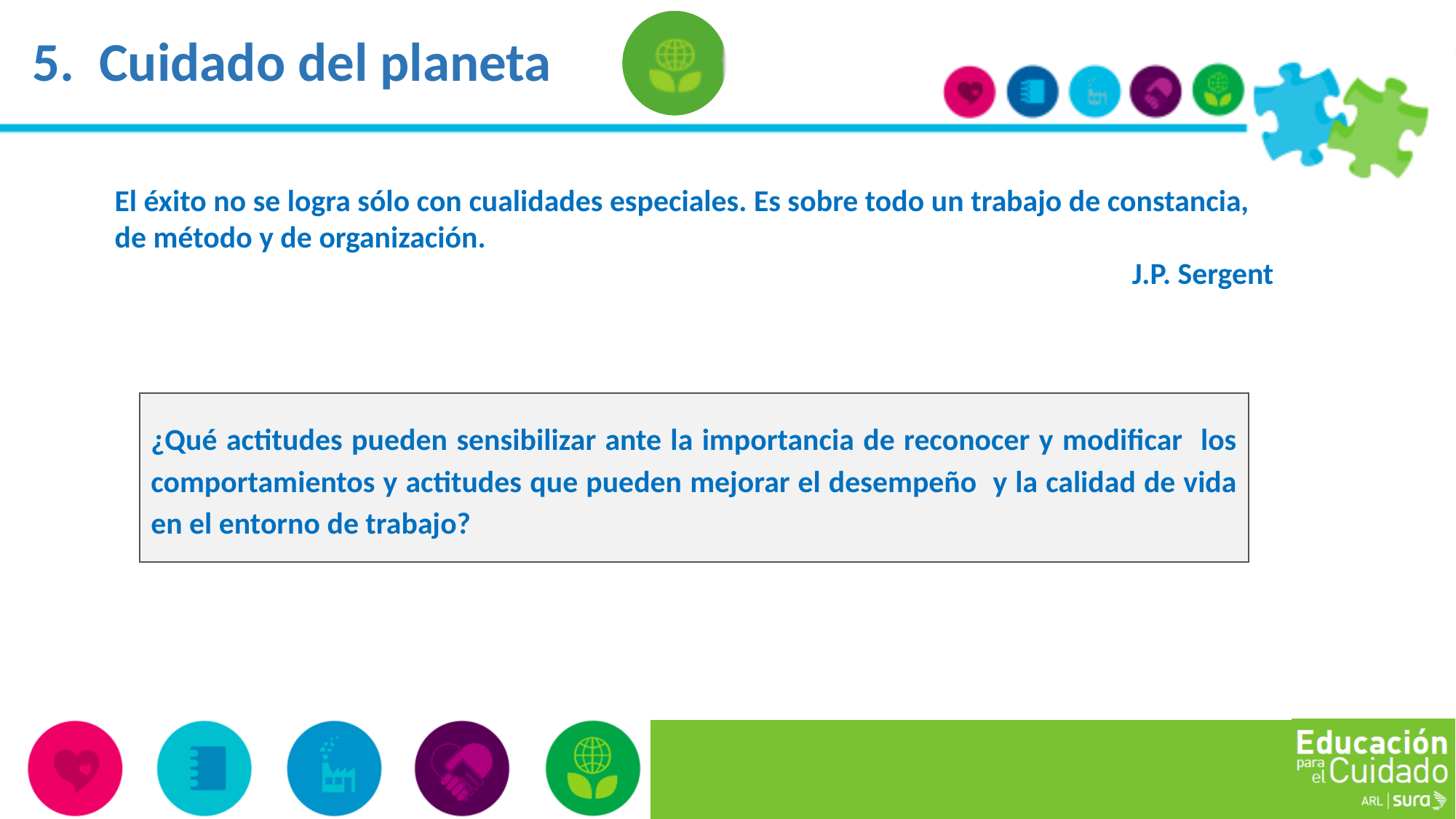

5.  Cuidado del planeta

El éxito no se logra sólo con cualidades especiales. Es sobre todo un trabajo de constancia, de método y de organización.
J.P. Sergent

¿Qué actitudes pueden sensibilizar ante la importancia de reconocer y modificar  los comportamientos y actitudes que pueden mejorar el desempeño  y la calidad de vida en el entorno de trabajo?